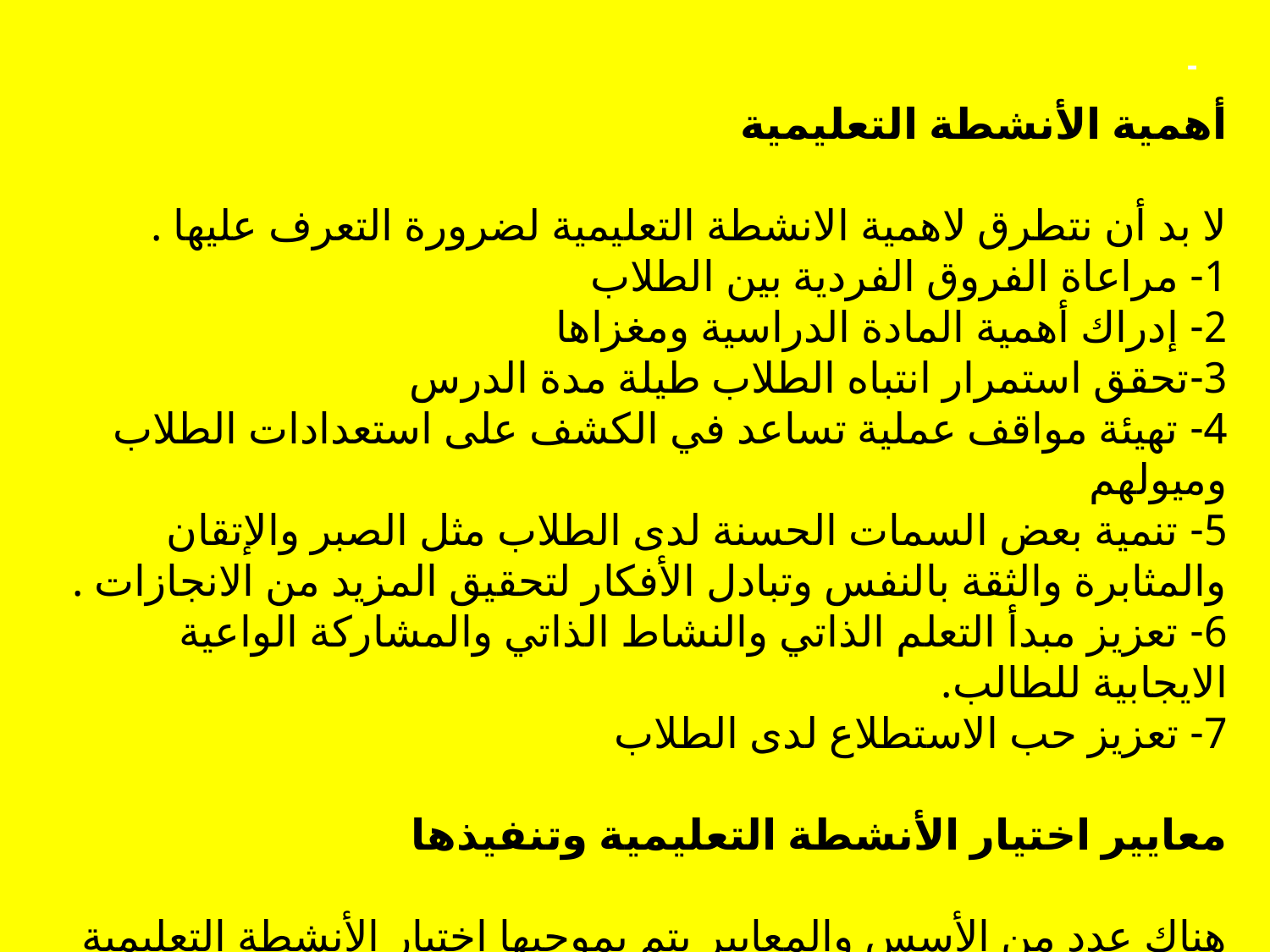

-

أهمية الأنشطة التعليمية

لا بد أن نتطرق لاهمية الانشطة التعليمية لضرورة التعرف عليها .
1- مراعاة الفروق الفردية بين الطلاب
2- إدراك أهمية المادة الدراسية ومغزاها
3-تحقق استمرار انتباه الطلاب طيلة مدة الدرس
4- تهيئة مواقف عملية تساعد في الكشف على استعدادات الطلاب وميولهم
5- تنمية بعض السمات الحسنة لدى الطلاب مثل الصبر والإتقان والمثابرة والثقة بالنفس وتبادل الأفكار لتحقيق المزيد من الانجازات .
6- تعزيز مبدأ التعلم الذاتي والنشاط الذاتي والمشاركة الواعية الايجابية للطالب.
7- تعزيز حب الاستطلاع لدى الطلاب

معايير اختيار الأنشطة التعليمية وتنفيذها

هناك عدد من الأسس والمعايير يتم بموجبها اختيار الأنشطة التعليمية وتنفيذها داخل المدرسة وخارجها منها: